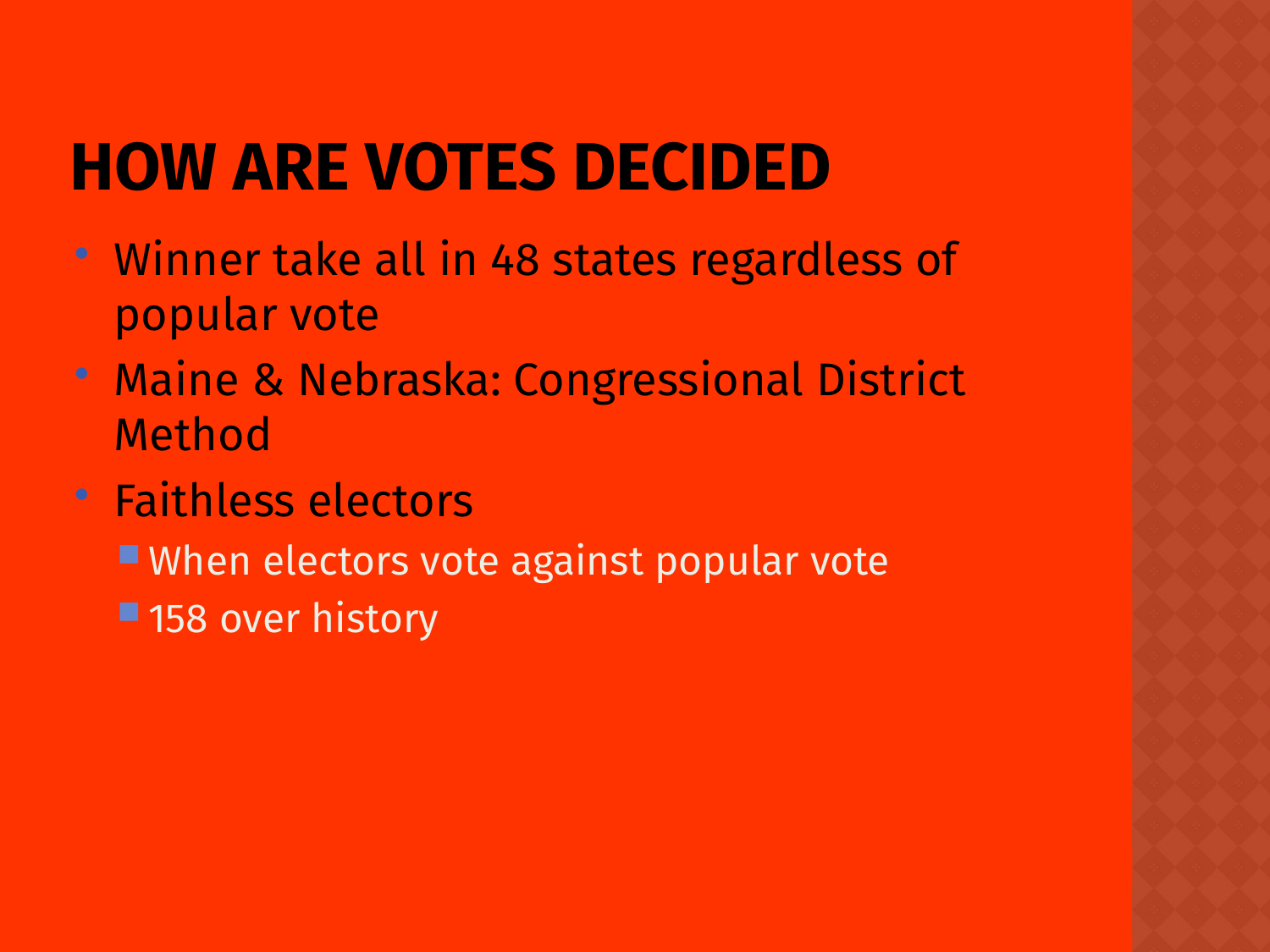

# How are votes decided
Winner take all in 48 states regardless of popular vote
Maine & Nebraska: Congressional District Method
Faithless electors
When electors vote against popular vote
158 over history